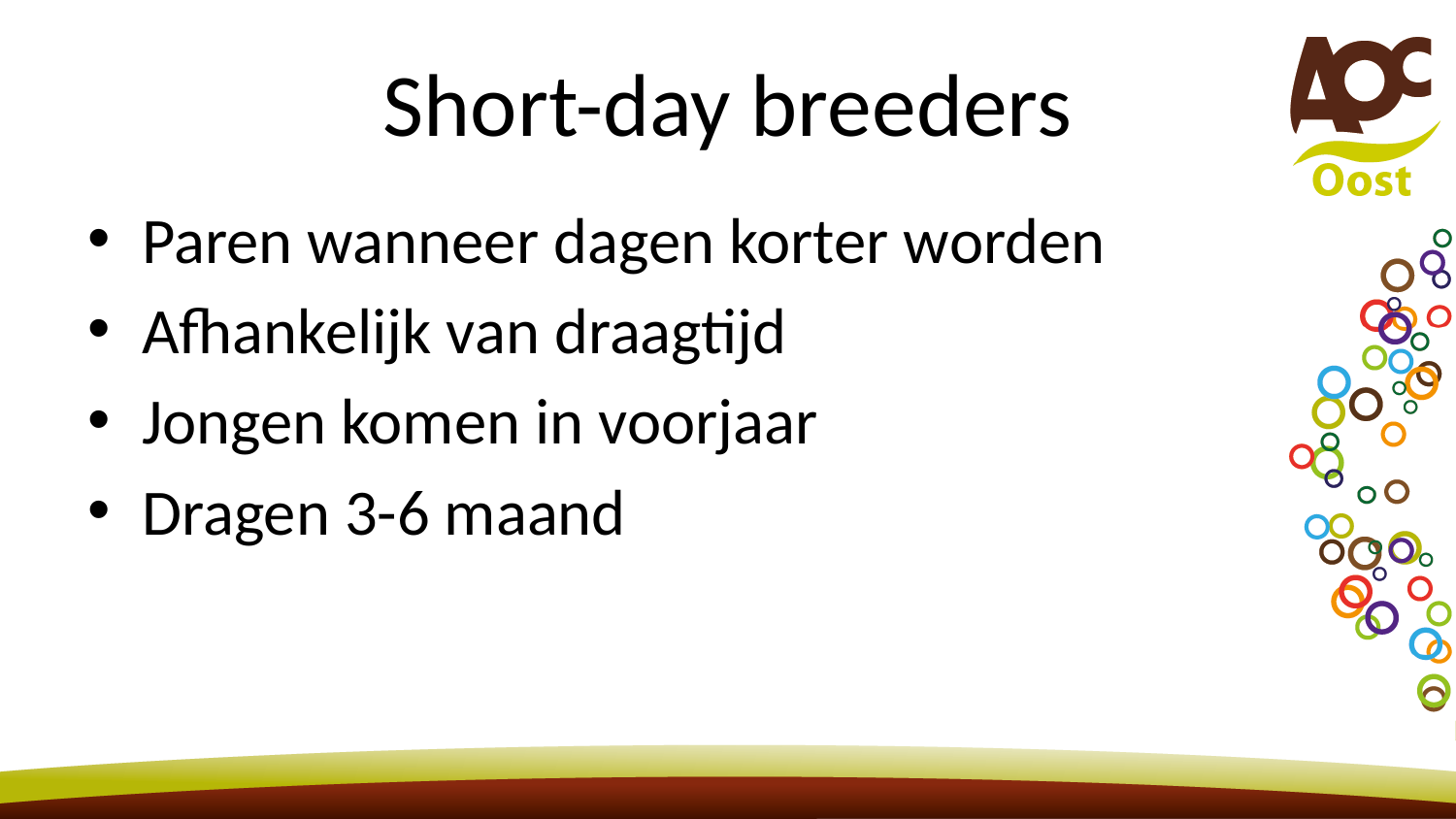

# Short-day breeders
Paren wanneer dagen korter worden
Afhankelijk van draagtijd
Jongen komen in voorjaar
Dragen 3-6 maand